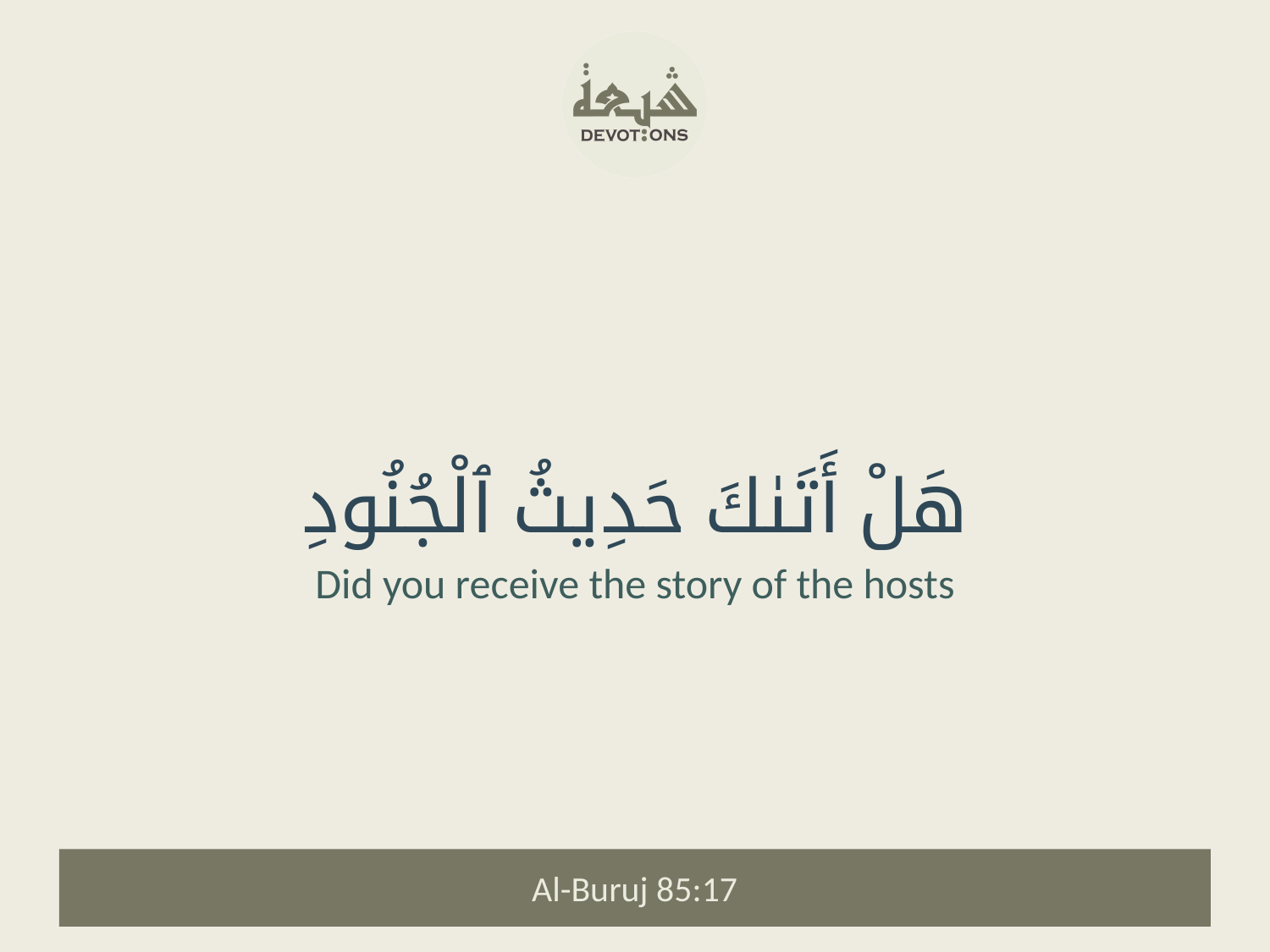

هَلْ أَتَىٰكَ حَدِيثُ ٱلْجُنُودِ
Did you receive the story of the hosts
Al-Buruj 85:17